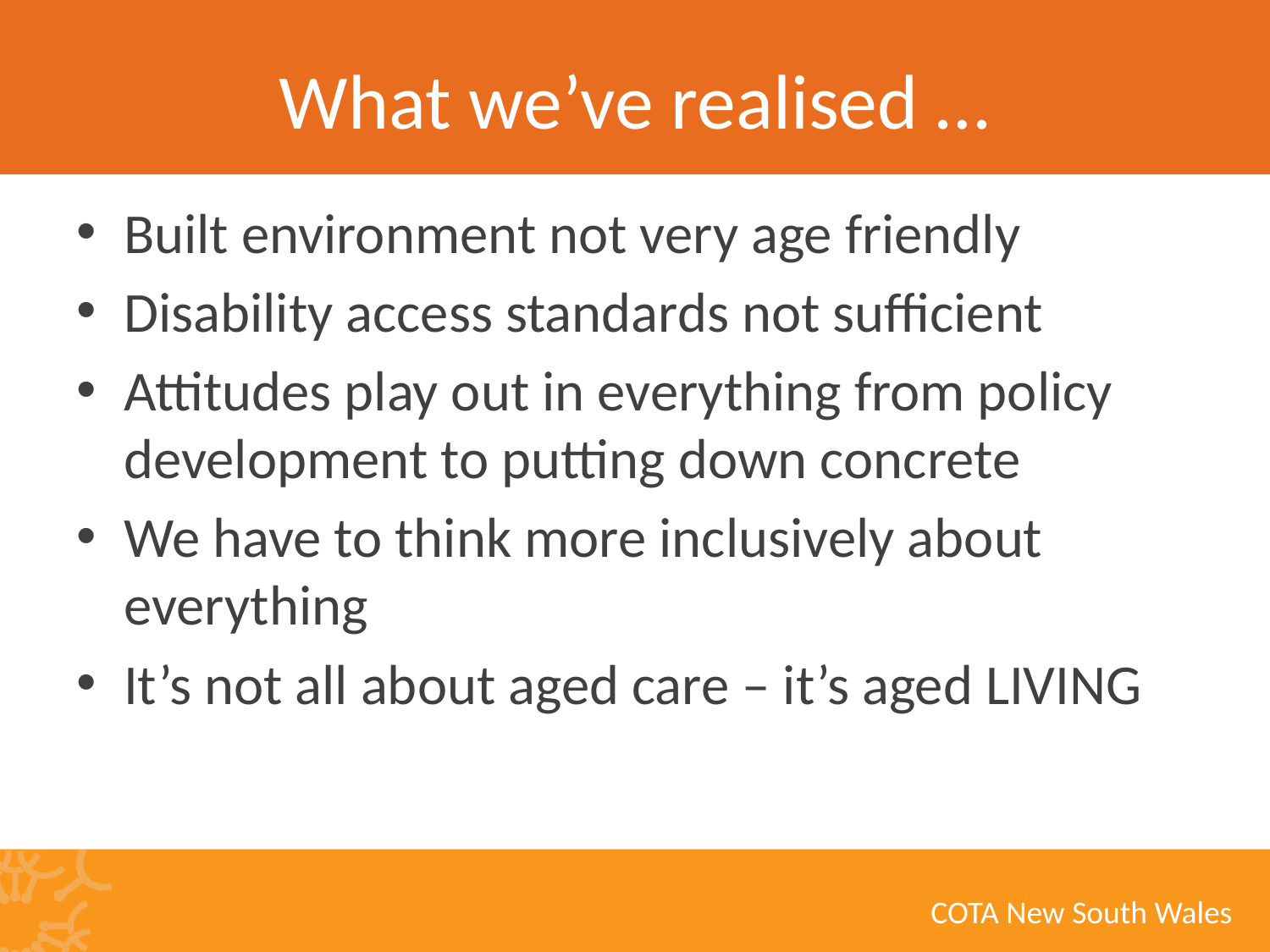

# What we’ve realised …
Built environment not very age friendly
Disability access standards not sufficient
Attitudes play out in everything from policy development to putting down concrete
We have to think more inclusively about everything
It’s not all about aged care – it’s aged LIVING